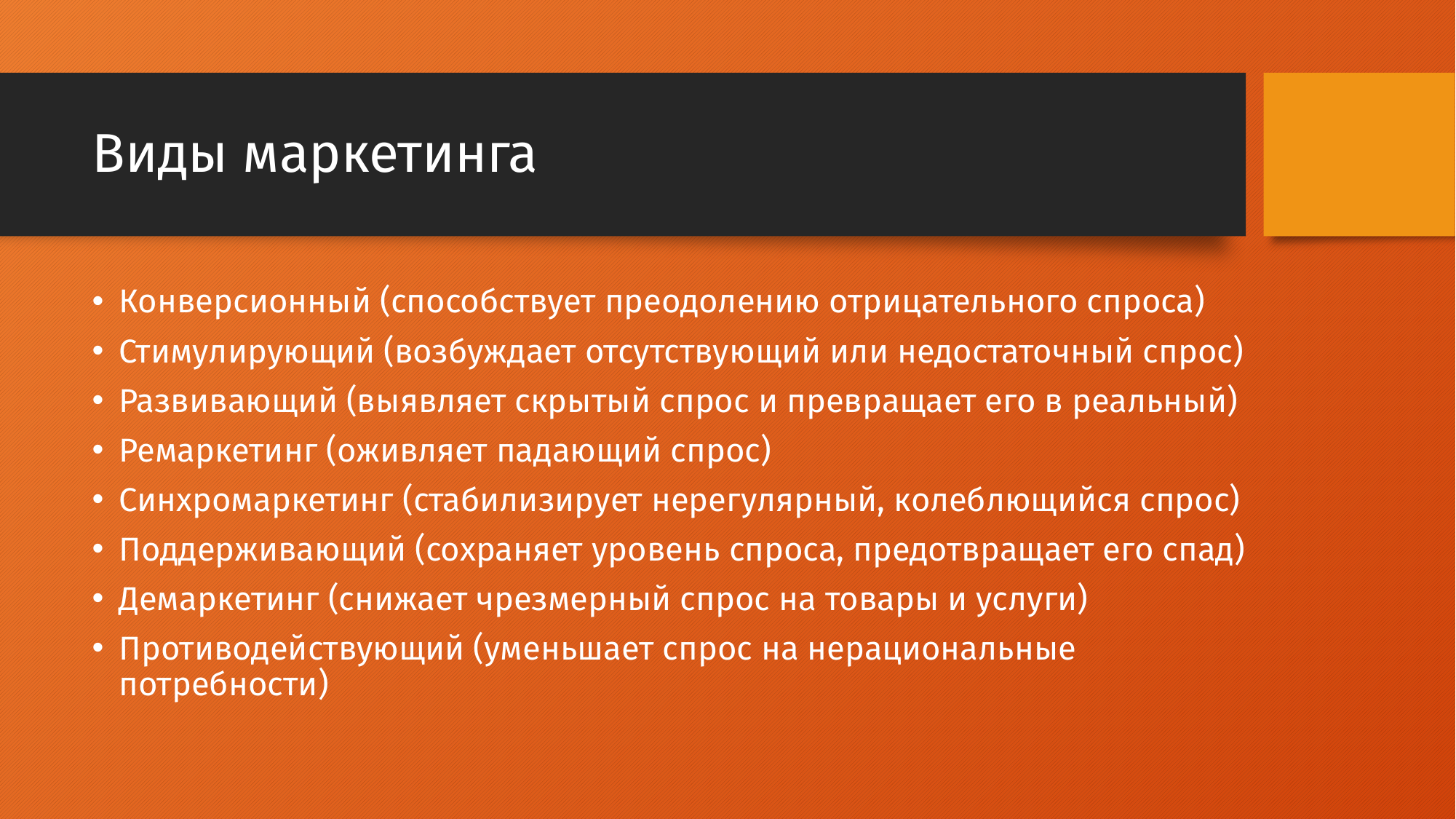

# Виды маркетинга
Конверсионный (способствует преодолению отрицательного спроса)
Стимулирующий (возбуждает отсутствующий или недостаточный спрос)
Развивающий (выявляет скрытый спрос и превращает его в реальный)
Ремаркетинг (оживляет падающий спрос)
Синхромаркетинг (стабилизирует нерегулярный, колеблющийся спрос)
Поддерживающий (сохраняет уровень спроса, предотвращает его спад)
Демаркетинг (снижает чрезмерный спрос на товары и услуги)
Противодействующий (уменьшает спрос на нерациональные потребности)